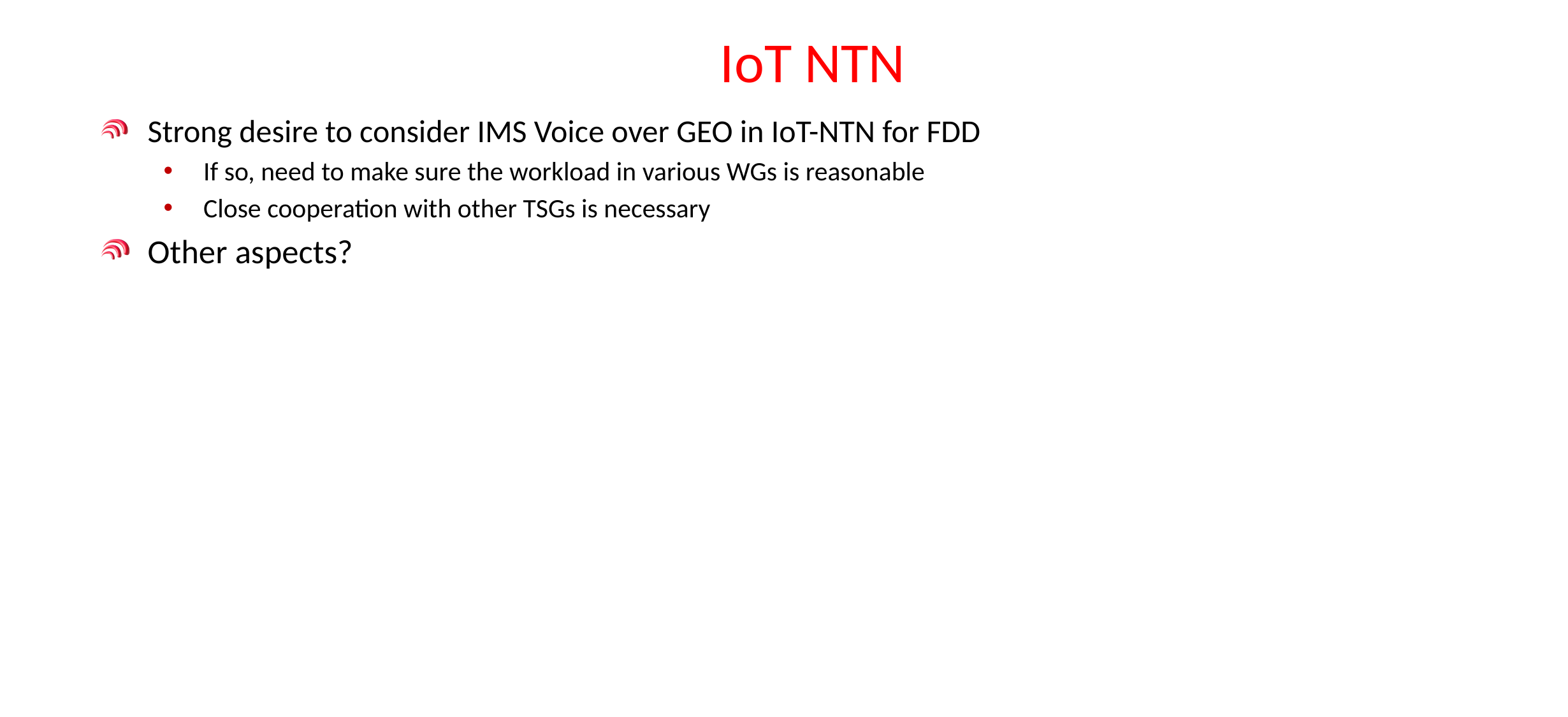

# IoT NTN
Strong desire to consider IMS Voice over GEO in IoT-NTN for FDD
If so, need to make sure the workload in various WGs is reasonable
Close cooperation with other TSGs is necessary
Other aspects?